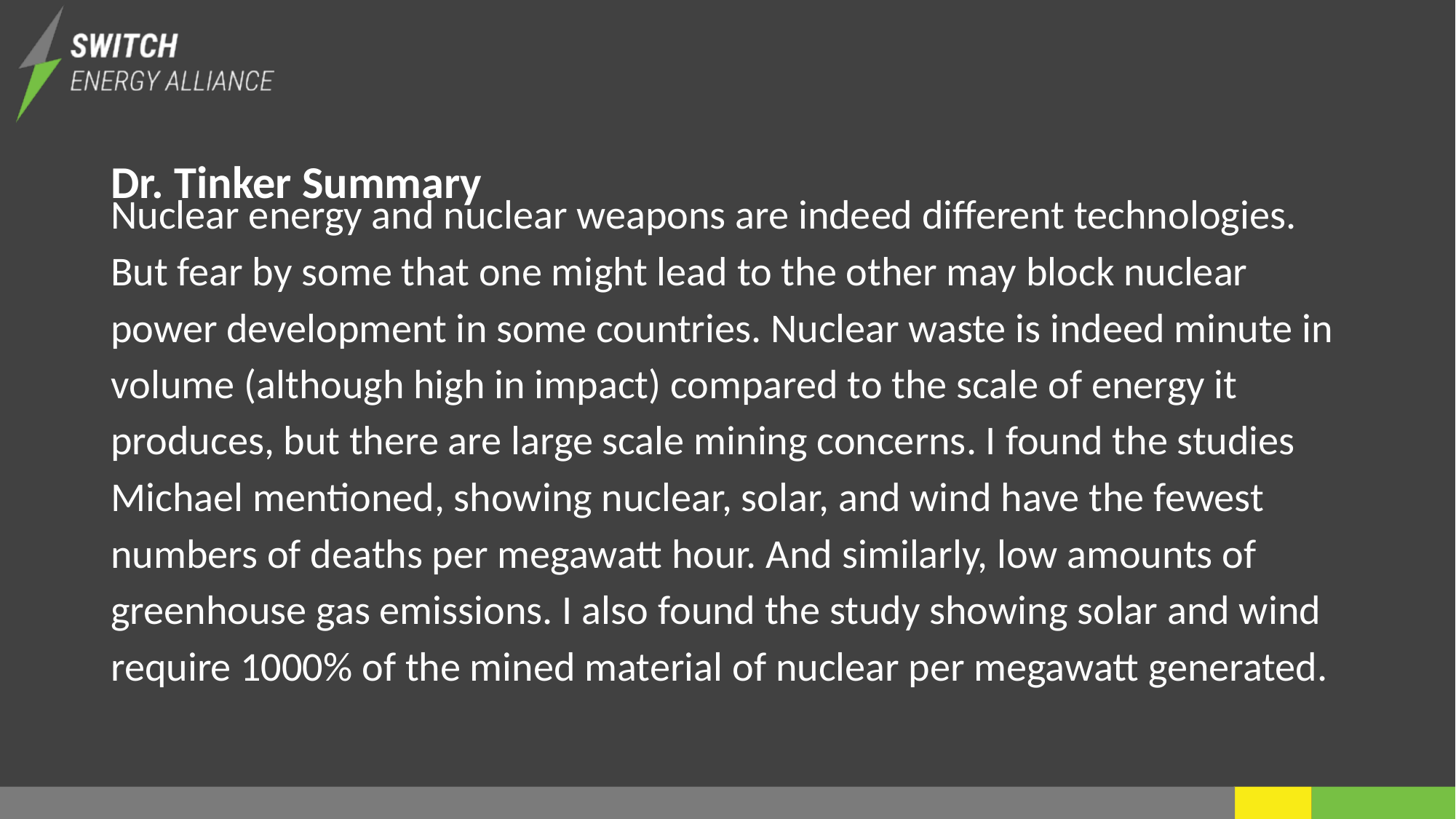

# Dr. Tinker Summary

Nuclear energy and nuclear weapons are indeed different technologies. But fear by some that one might lead to the other may block nuclear power development in some countries. Nuclear waste is indeed minute in volume (although high in impact) compared to the scale of energy it produces, but there are large scale mining concerns. I found the studies Michael mentioned, showing nuclear, solar, and wind have the fewest numbers of deaths per megawatt hour. And similarly, low amounts of greenhouse gas emissions. I also found the study showing solar and wind require 1000% of the mined material of nuclear per megawatt generated.